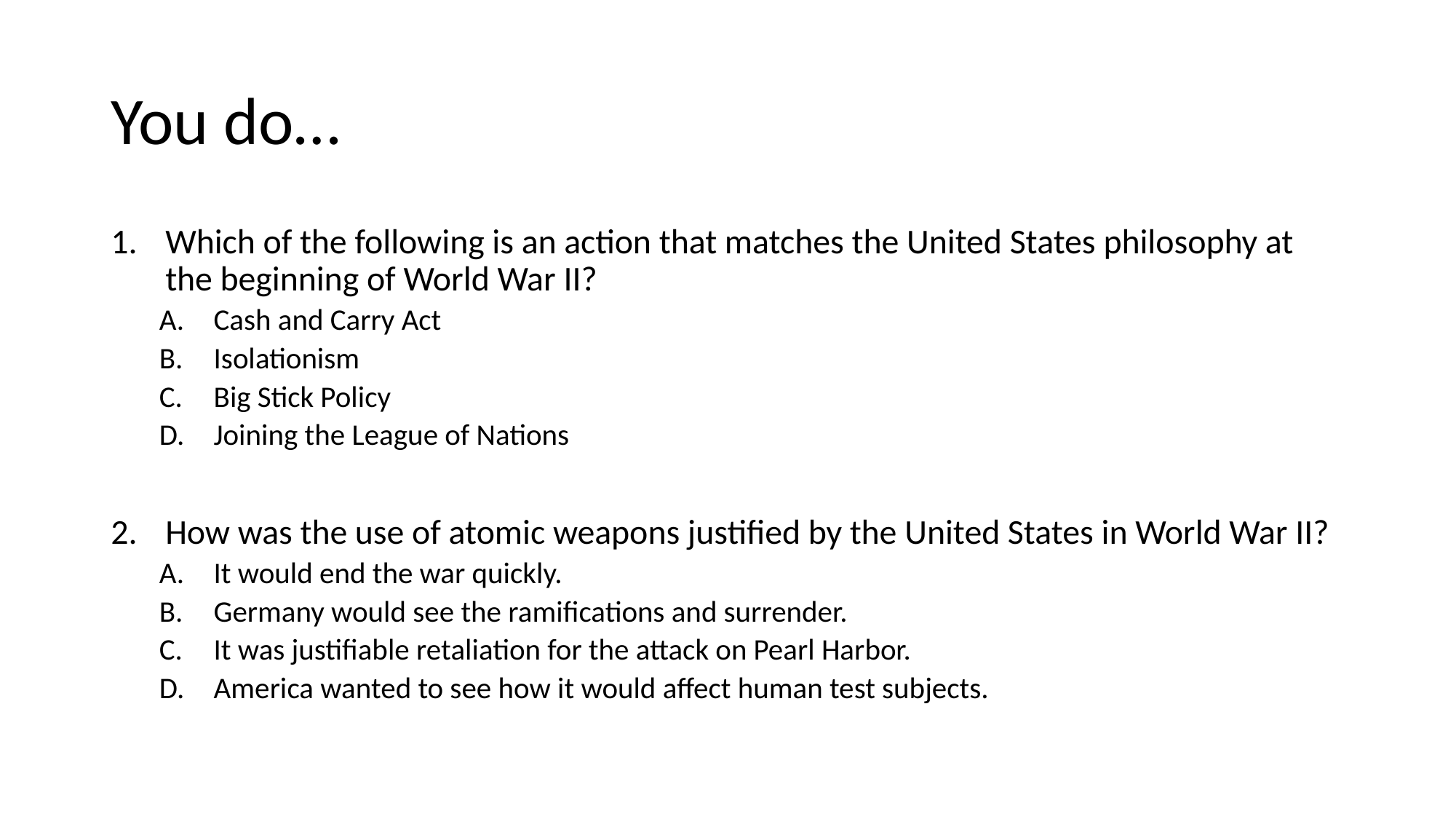

# You do…
Which of the following is an action that matches the United States philosophy at the beginning of World War II?
Cash and Carry Act
Isolationism
Big Stick Policy
Joining the League of Nations

How was the use of atomic weapons justified by the United States in World War II?
It would end the war quickly.
Germany would see the ramifications and surrender.
It was justifiable retaliation for the attack on Pearl Harbor.
America wanted to see how it would affect human test subjects.